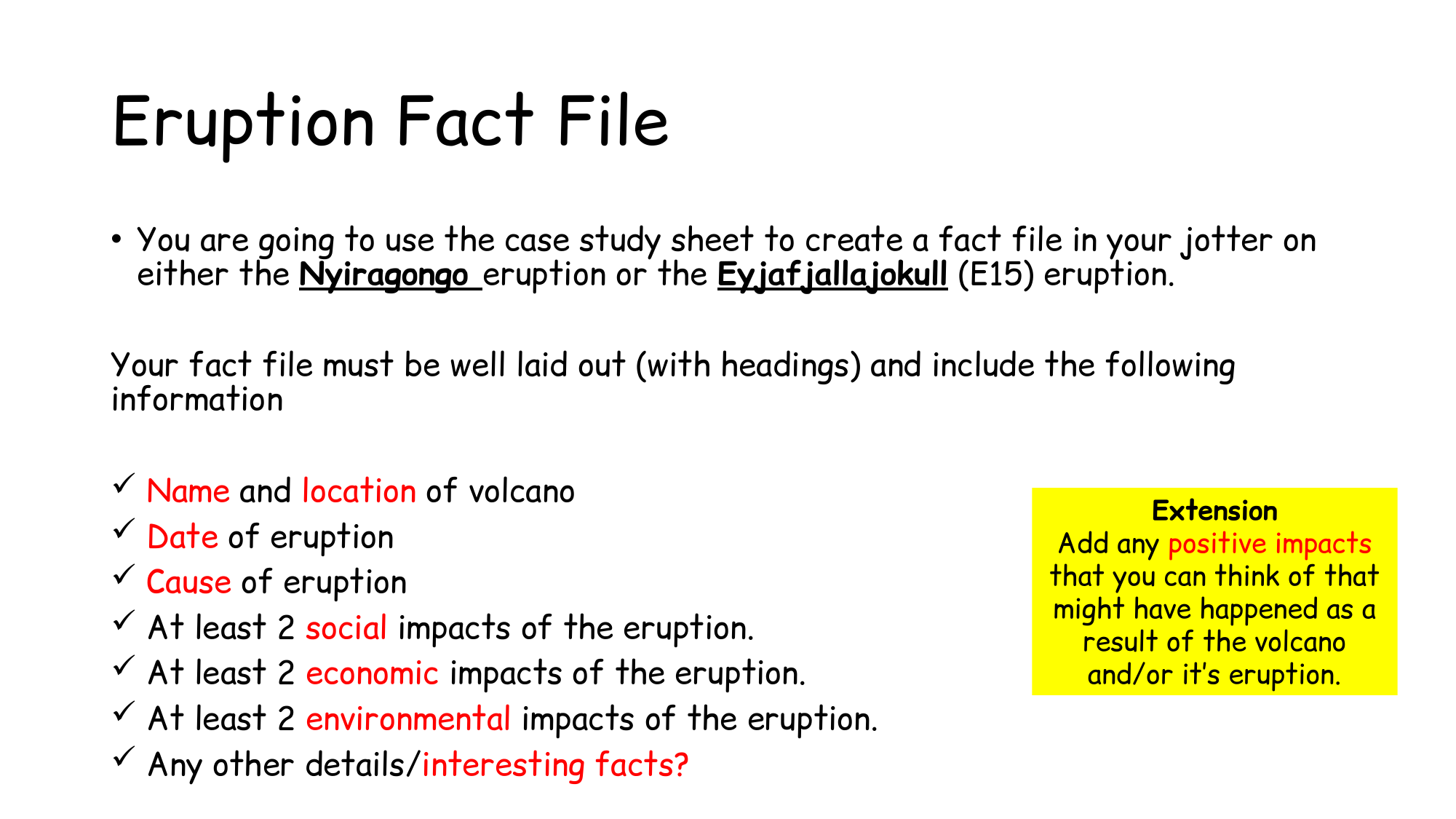

# Eruption Fact File
You are going to use the case study sheet to create a fact file in your jotter on either the Nyiragongo eruption or the Eyjafjallajokull (E15) eruption.

Your fact file must be well laid out (with headings) and include the following information

 Name and location of volcano
 Date of eruption
 Cause of eruption
 At least 2 social impacts of the eruption.
 At least 2 economic impacts of the eruption.
 At least 2 environmental impacts of the eruption.
 Any other details/interesting facts?

Extension
Add any positive impacts that you can think of that might have happened as a result of the volcano and/or it’s eruption.